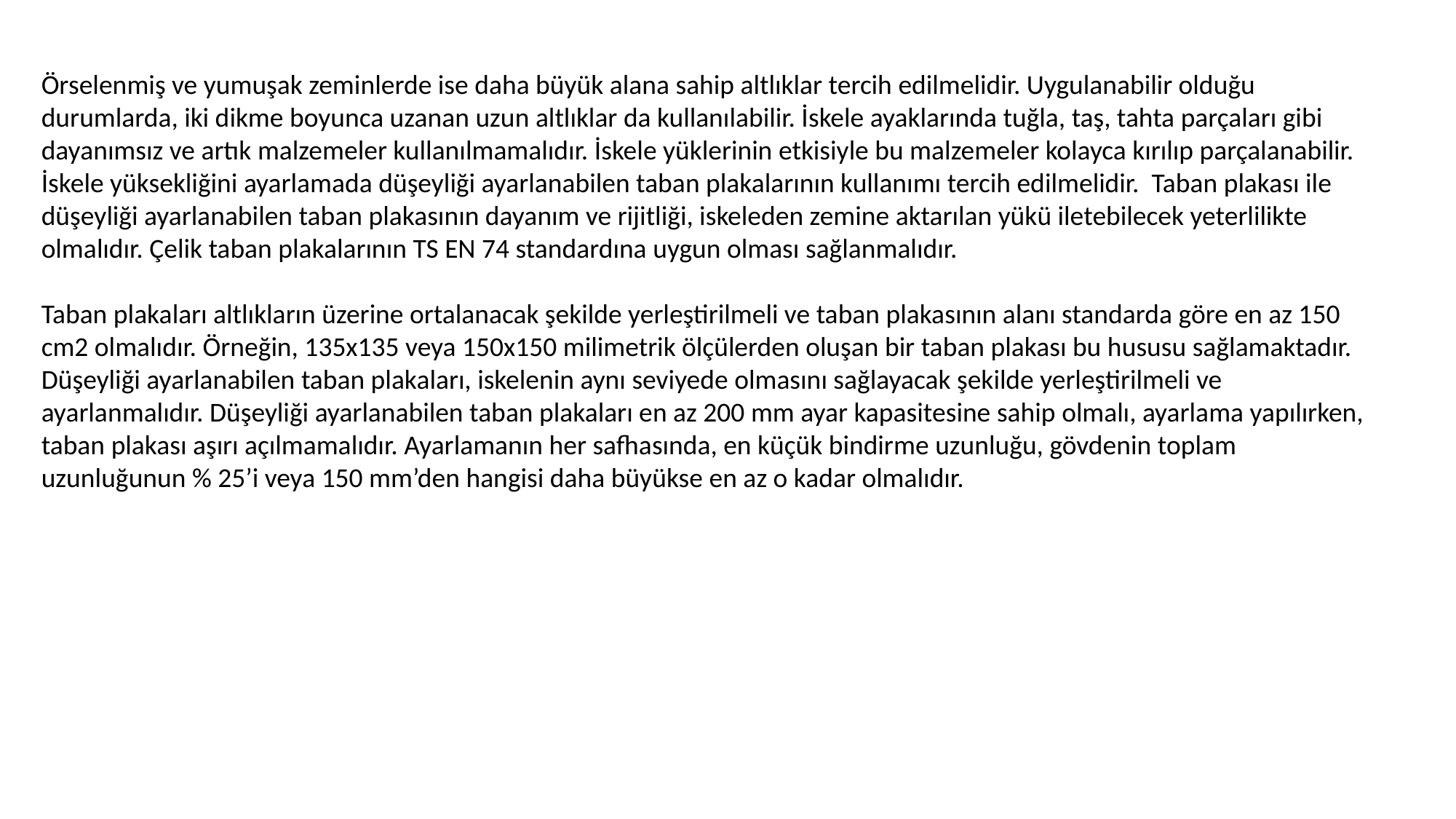

Örselenmiş ve yumuşak zeminlerde ise daha büyük alana sahip altlıklar tercih edilmelidir. Uygulanabilir olduğu durumlarda, iki dikme boyunca uzanan uzun altlıklar da kullanılabilir. İskele ayaklarında tuğla, taş, tahta parçaları gibi dayanımsız ve artık malzemeler kullanılmamalıdır. İskele yüklerinin etkisiyle bu malzemeler kolayca kırılıp parçalanabilir. İskele yüksekliğini ayarlamada düşeyliği ayarlanabilen taban plakalarının kullanımı tercih edilmelidir.  Taban plakası ile düşeyliği ayarlanabilen taban plakasının dayanım ve rijitliği, iskeleden zemine aktarılan yükü iletebilecek yeterlilikte olmalıdır. Çelik taban plakalarının TS EN 74 standardına uygun olması sağlanmalıdır.

Taban plakaları altlıkların üzerine ortalanacak şekilde yerleştirilmeli ve taban plakasının alanı standarda göre en az 150 cm2 olmalıdır. Örneğin, 135x135 veya 150x150 milimetrik ölçülerden oluşan bir taban plakası bu hususu sağlamaktadır.  Düşeyliği ayarlanabilen taban plakaları, iskelenin aynı seviyede olmasını sağlayacak şekilde yerleştirilmeli ve ayarlanmalıdır. Düşeyliği ayarlanabilen taban plakaları en az 200 mm ayar kapasitesine sahip olmalı, ayarlama yapılırken, taban plakası aşırı açılmamalıdır. Ayarlamanın her safhasında, en küçük bindirme uzunluğu, gövdenin toplam uzunluğunun % 25’i veya 150 mm’den hangisi daha büyükse en az o kadar olmalıdır.